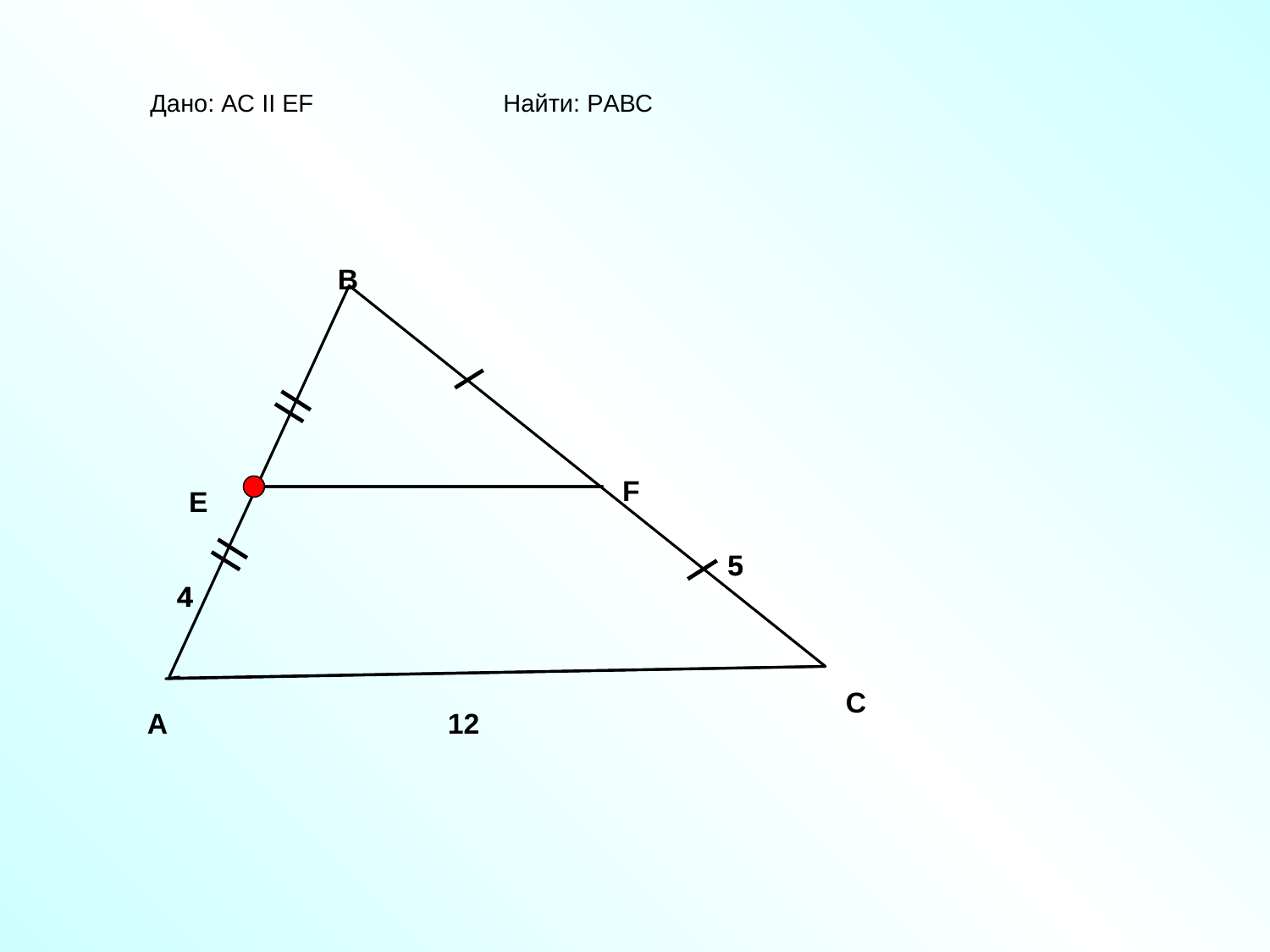

Дано: АС II EF                            Найти: PАВС
B

F
E

5
5
4
4
C
A

12